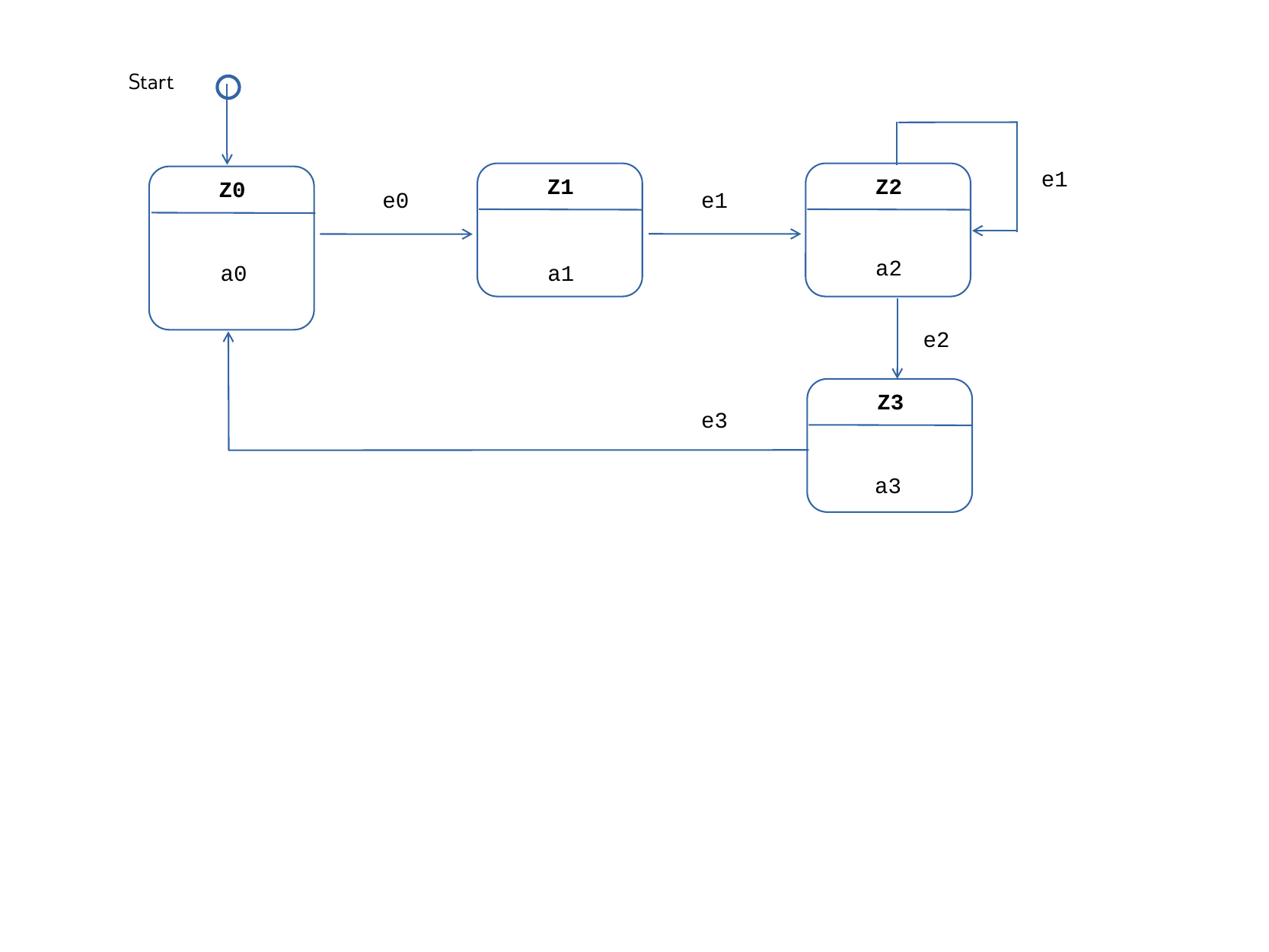

Start

e1

Z1
Z2
Z0
e0
e1

a2
a0
a1

e2

Z3
e3

a3